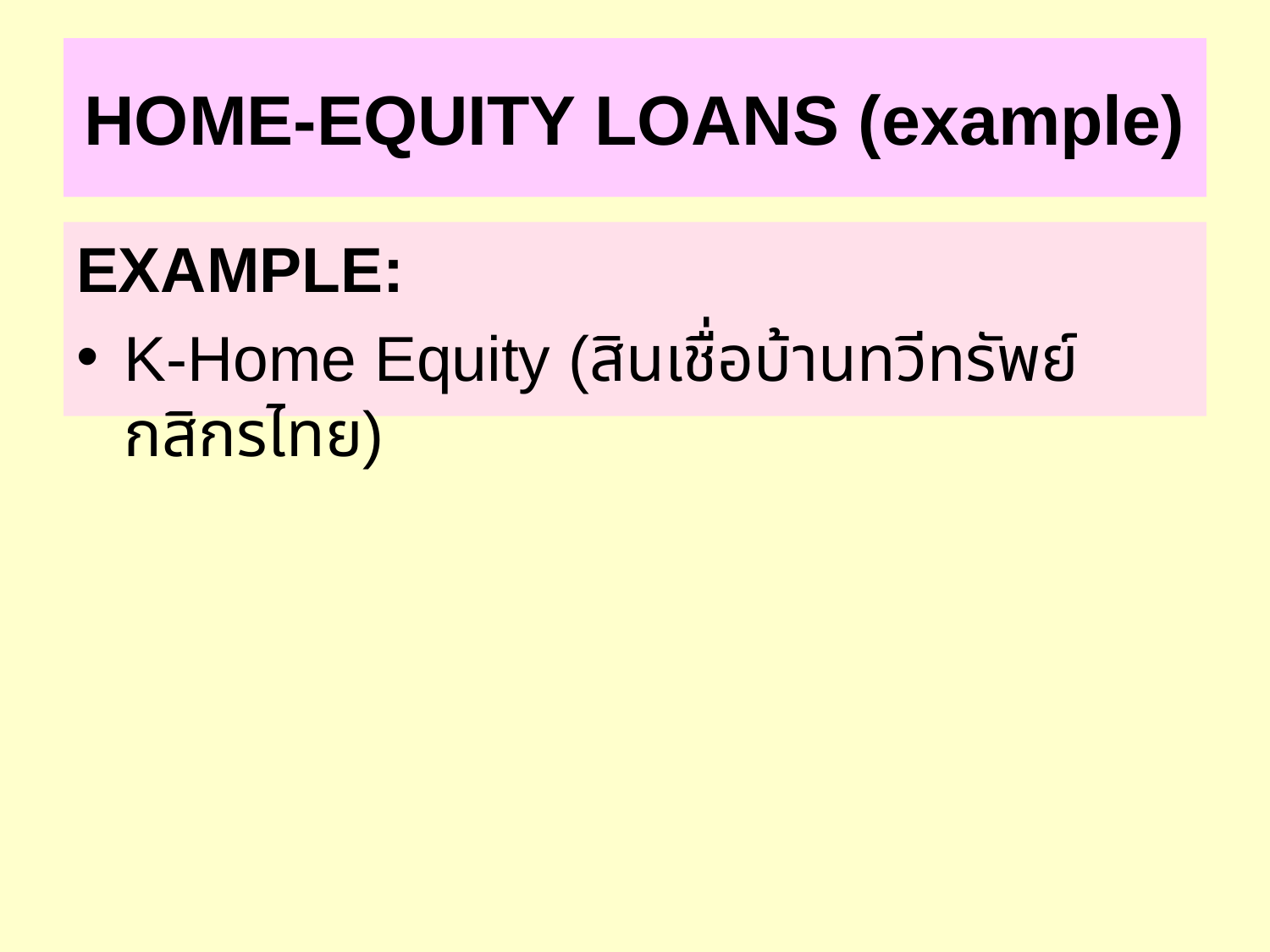

# HOME-EQUITY LOANS (example)
EXAMPLE:
K-Home Equity (สินเชื่อบ้านทวีทรัพย์กสิกรไทย)